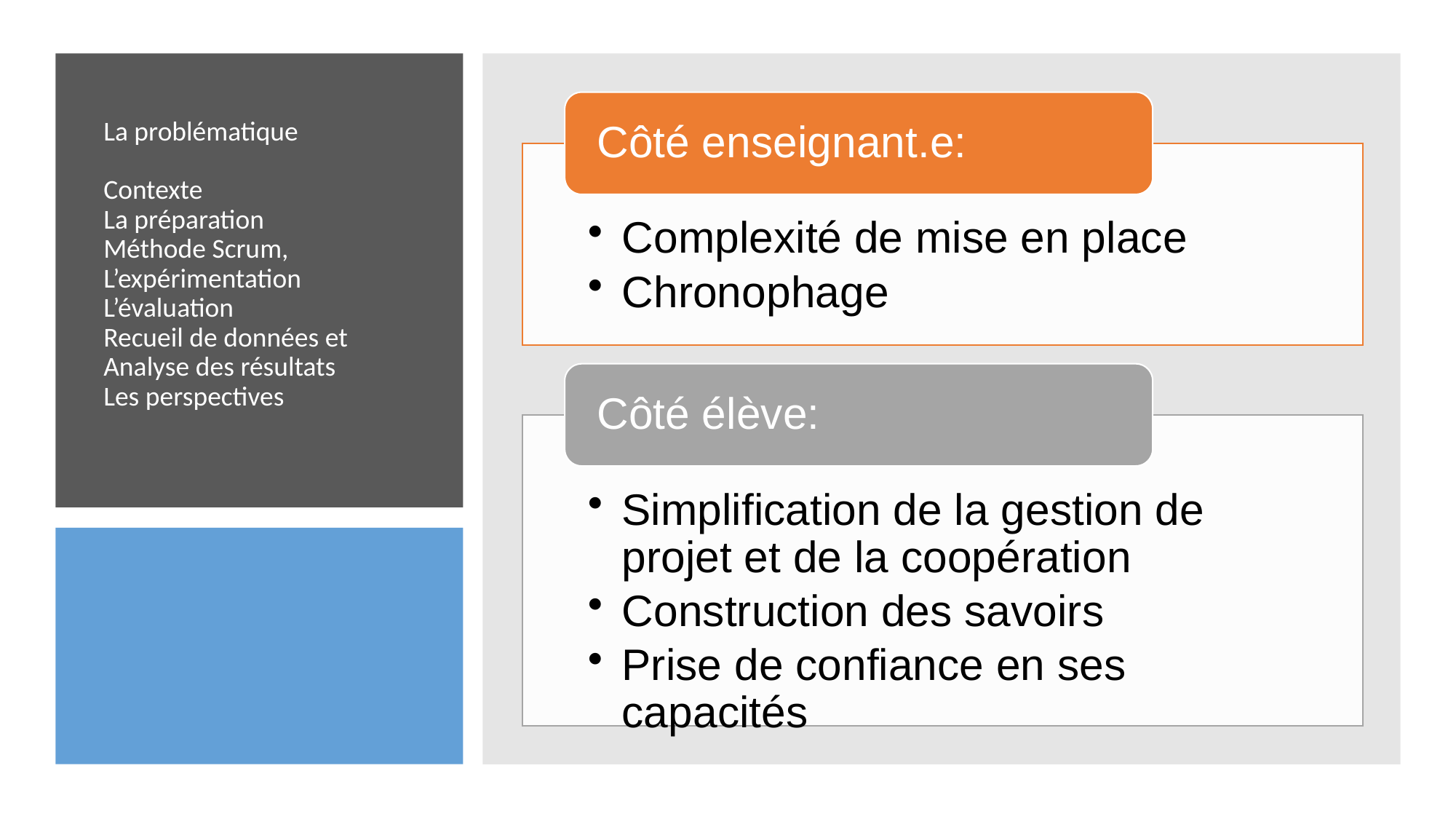

Complexité de mise en place
Chronophage
Côté enseignant.e:
Simplification de la gestion de projet et de la coopération
Construction des savoirs
Prise de confiance en ses capacités
Côté élève:
La problématique
Contexte
La préparation
Méthode Scrum,
L’expérimentation
L’évaluation
Recueil de données et Analyse des résultats
Les perspectives